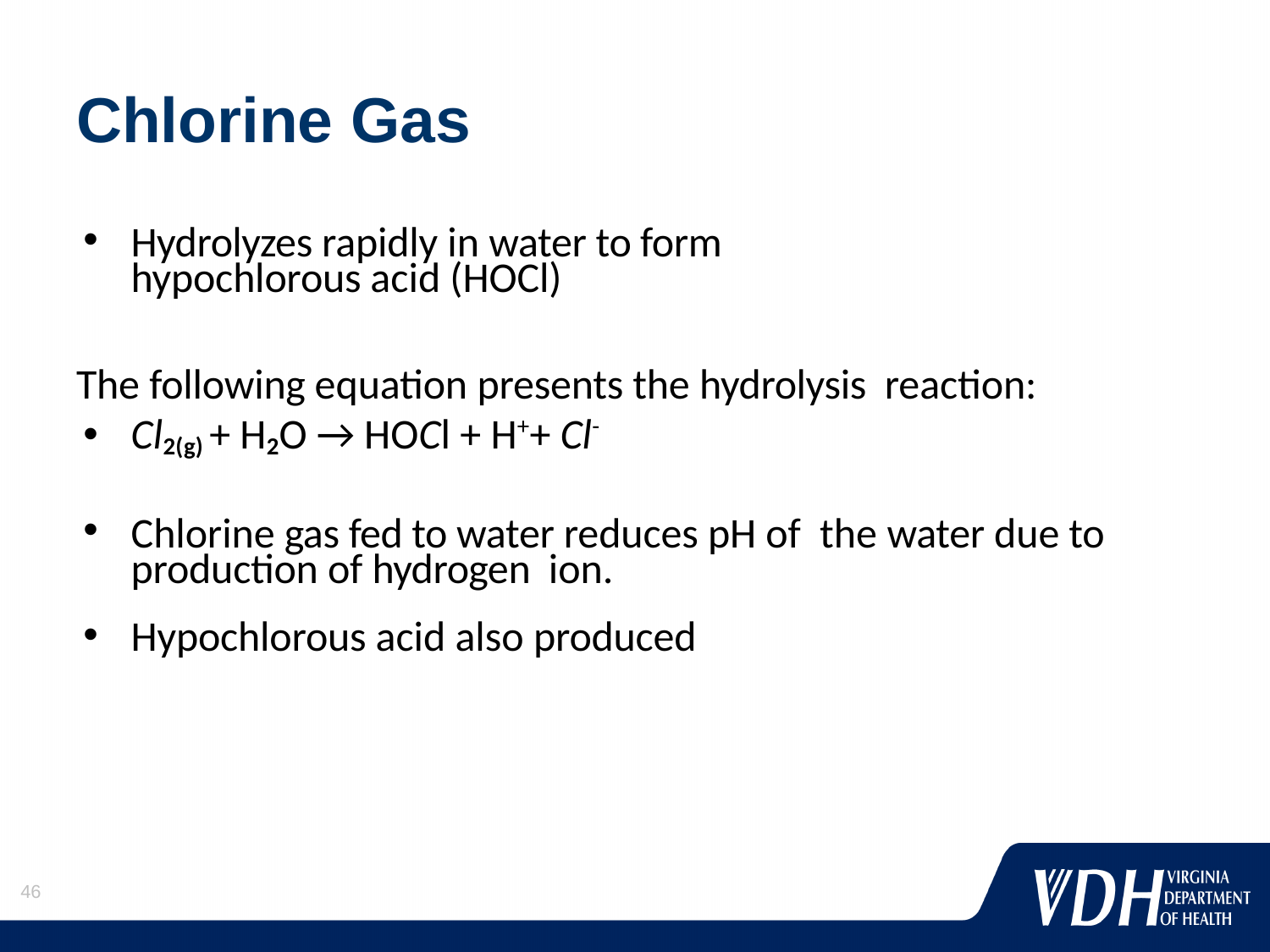

# Chlorine Gas
Hydrolyzes rapidly in water to form  hypochlorous acid (HOCl)

The following equation presents the hydrolysis  reaction:
Cl2(g) + H2O → HOCl + H++ Cl-

Chlorine gas fed to water reduces pH of  the water due to production of hydrogen  ion.
Hypochlorous acid also produced

46